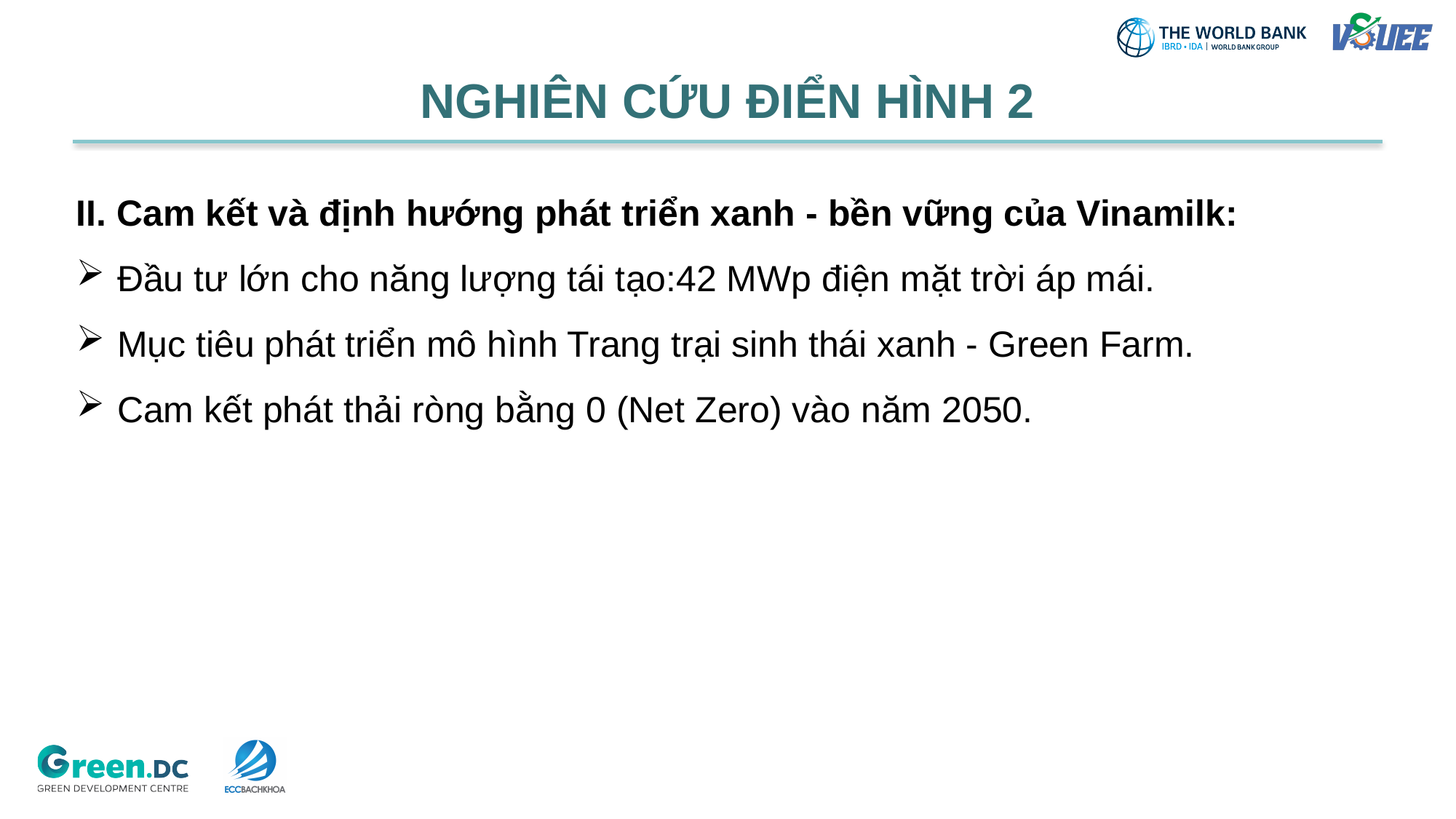

NGHIÊN CỨU ĐIỂN HÌNH 2

II. Cam kết và định hướng phát triển xanh - bền vững của Vinamilk:
Đầu tư lớn cho năng lượng tái tạo:42 MWp điện mặt trời áp mái.
Mục tiêu phát triển mô hình Trang trại sinh thái xanh - Green Farm.
Cam kết phát thải ròng bằng 0 (Net Zero) vào năm 2050.